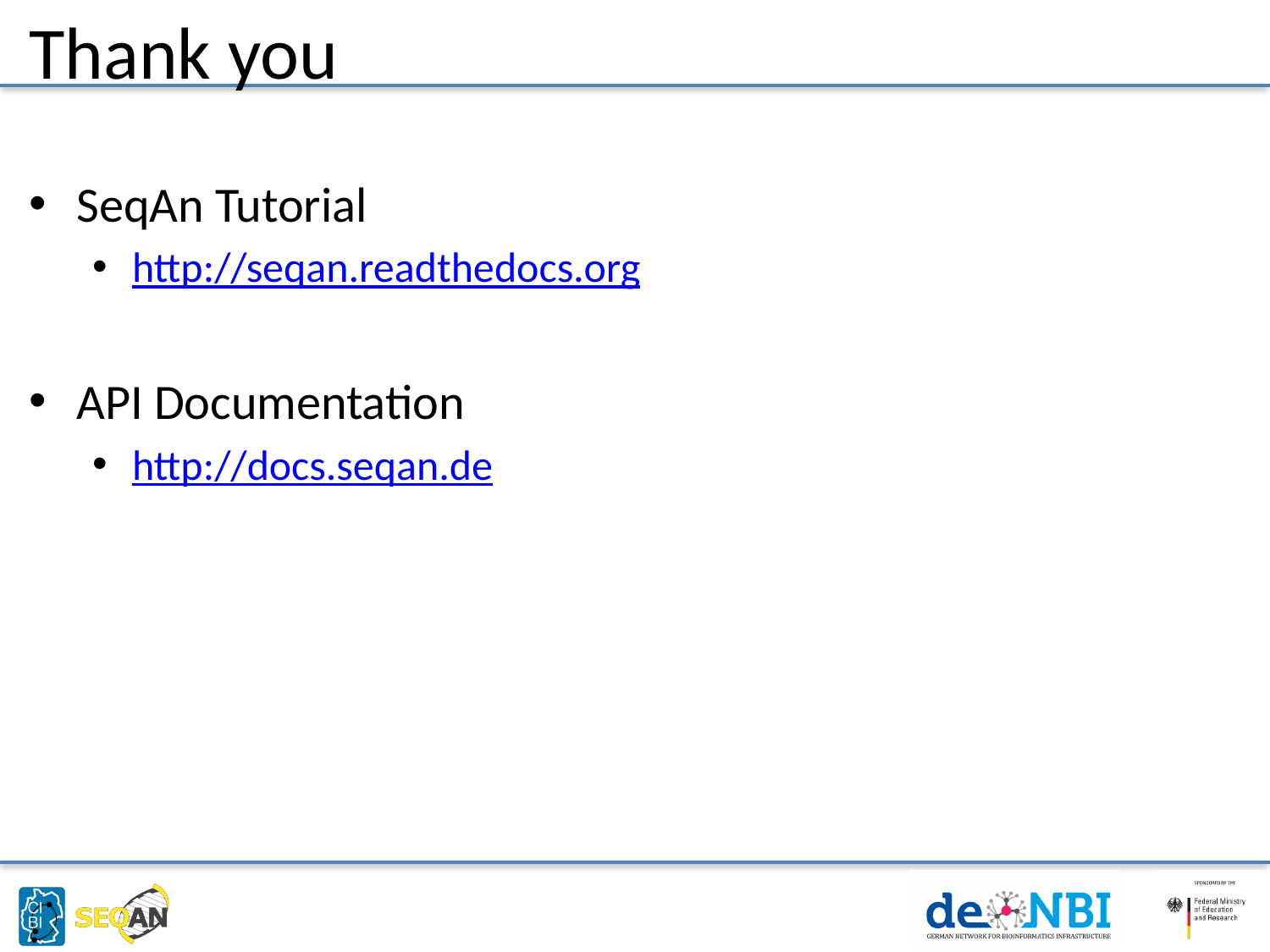

Thank you
SeqAn Tutorial
http://seqan.readthedocs.org

API Documentation
http://docs.seqan.de